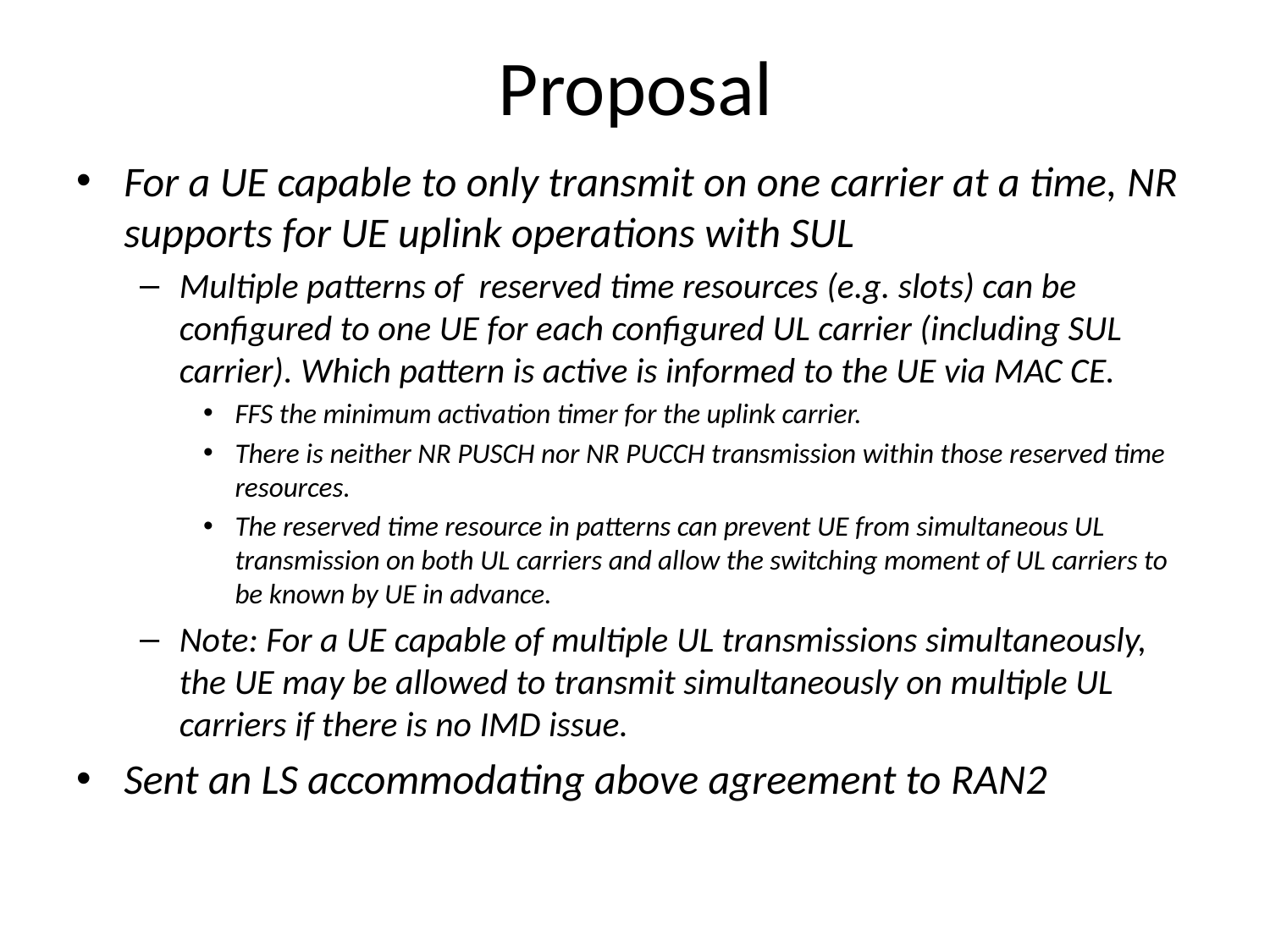

# Proposal
For a UE capable to only transmit on one carrier at a time, NR supports for UE uplink operations with SUL
Multiple patterns of  reserved time resources (e.g. slots) can be configured to one UE for each configured UL carrier (including SUL carrier). Which pattern is active is informed to the UE via MAC CE.
FFS the minimum activation timer for the uplink carrier.
There is neither NR PUSCH nor NR PUCCH transmission within those reserved time resources.
The reserved time resource in patterns can prevent UE from simultaneous UL transmission on both UL carriers and allow the switching moment of UL carriers to be known by UE in advance.
Note: For a UE capable of multiple UL transmissions simultaneously, the UE may be allowed to transmit simultaneously on multiple UL carriers if there is no IMD issue.
Sent an LS accommodating above agreement to RAN2